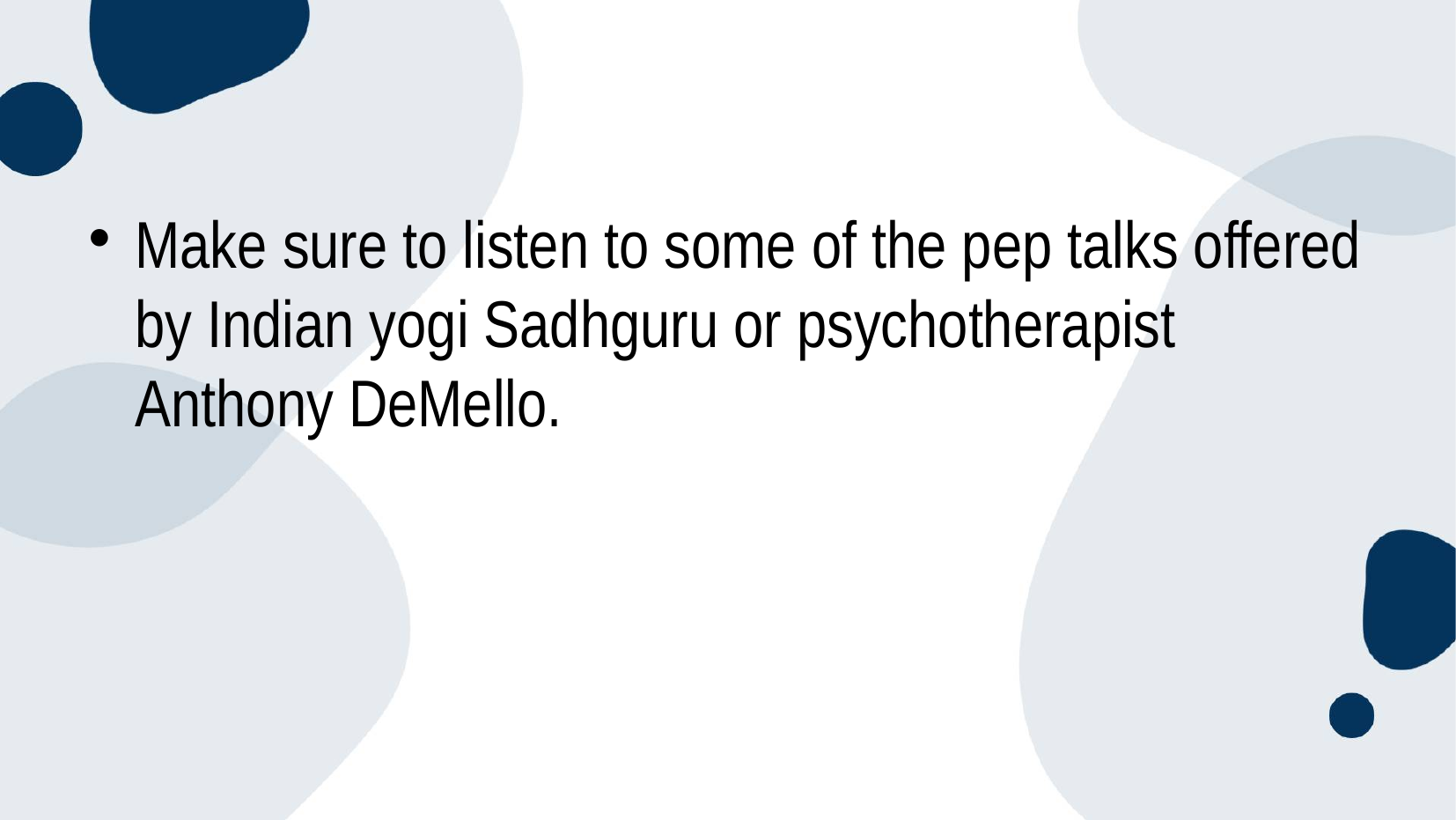

Make sure to listen to some of the pep talks offered by Indian yogi Sadhguru or psychotherapist Anthony DeMello.